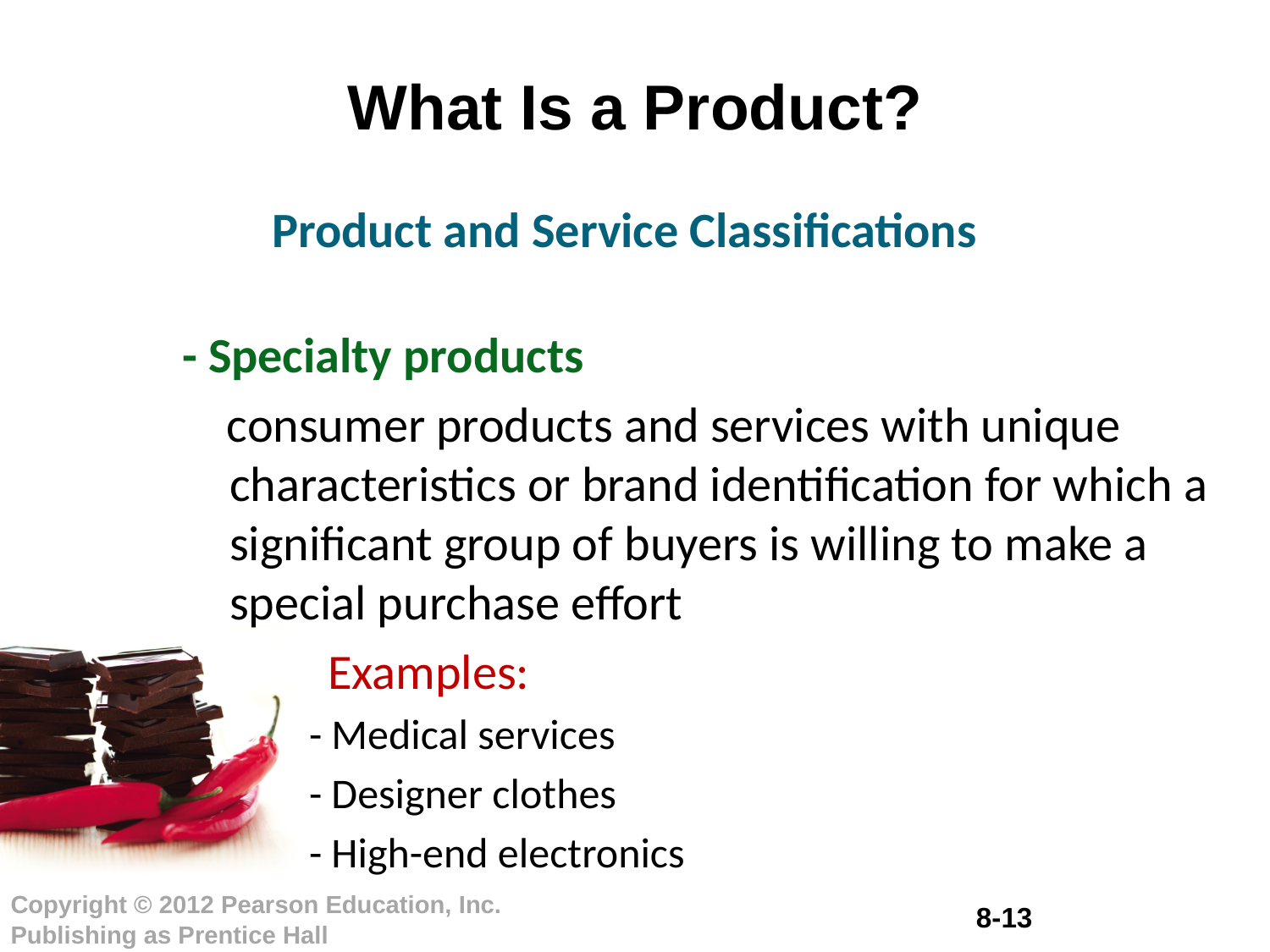

# What Is a Product?
Product and Service Classifications
- Specialty products
    consumer products and services with unique characteristics or brand identification for which a significant group of buyers is willing to make a special purchase effort
             Examples:
- Medical services
- Designer clothes
- High-end electronics